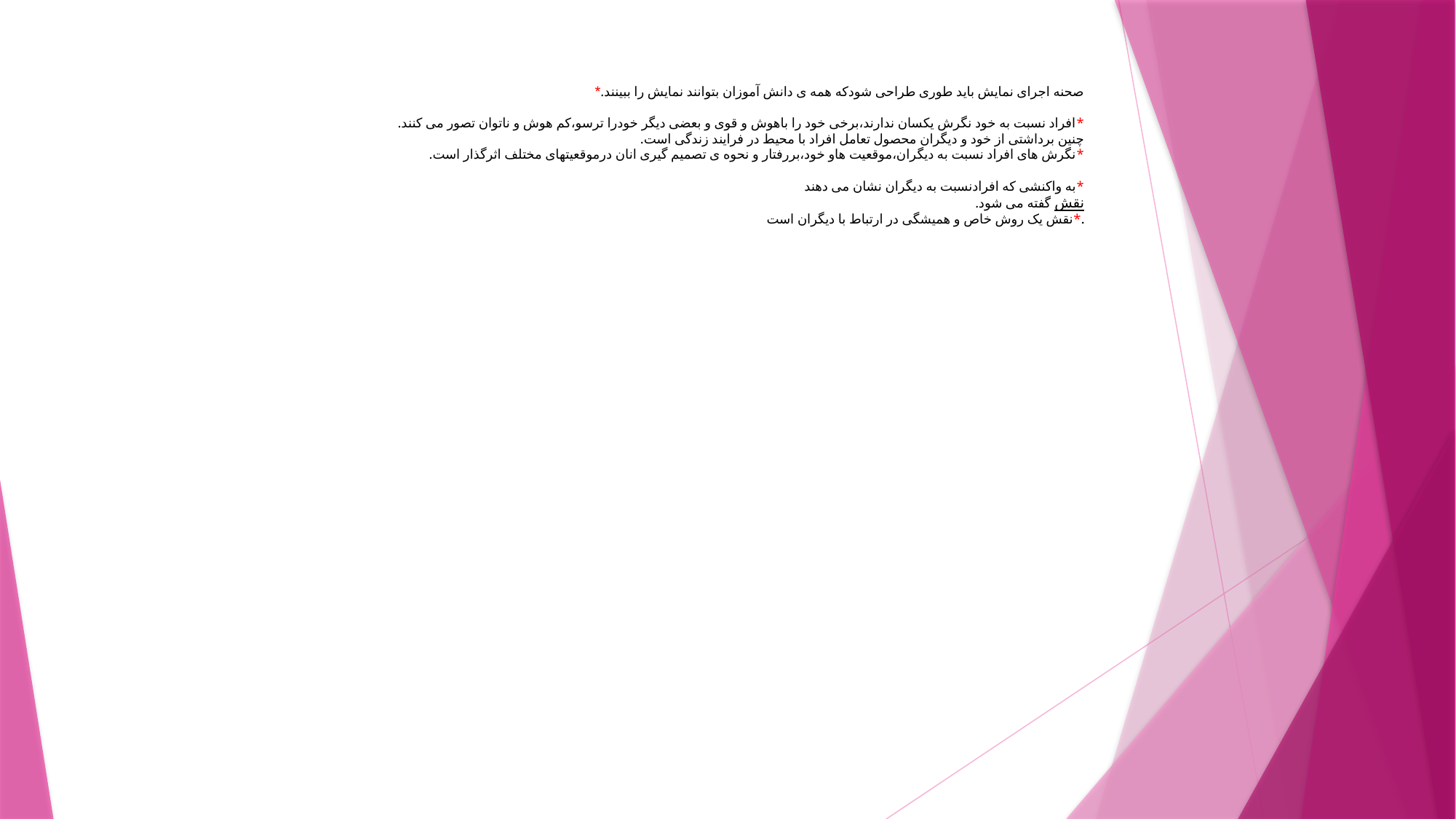

# *صحنه اجرای نمایش باید طوری طراحی شودکه همه ی دانش آموزان بتوانند نمایش را ببینند. *افراد نسبت به خود نگرش یکسان ندارند،برخی خود را باهوش و قوی و بعضی دیگر خودرا ترسو،کم هوش و ناتوان تصور می کنند. چنین برداشتی از خود و دیگران محصول تعامل افراد با محیط در فرایند زندگی است. *نگرش های افراد نسبت به دیگران،موقعیت هاو خود،بررفتار و نحوه ی تصمیم گیری انان درموقعیتهای مختلف اثرگذار است. *به واکنشی که افرادنسبت به دیگران نشان می دهند نقش گفته می شود. *نقش یک روش خاص و همیشگی در ارتباط با دیگران است.